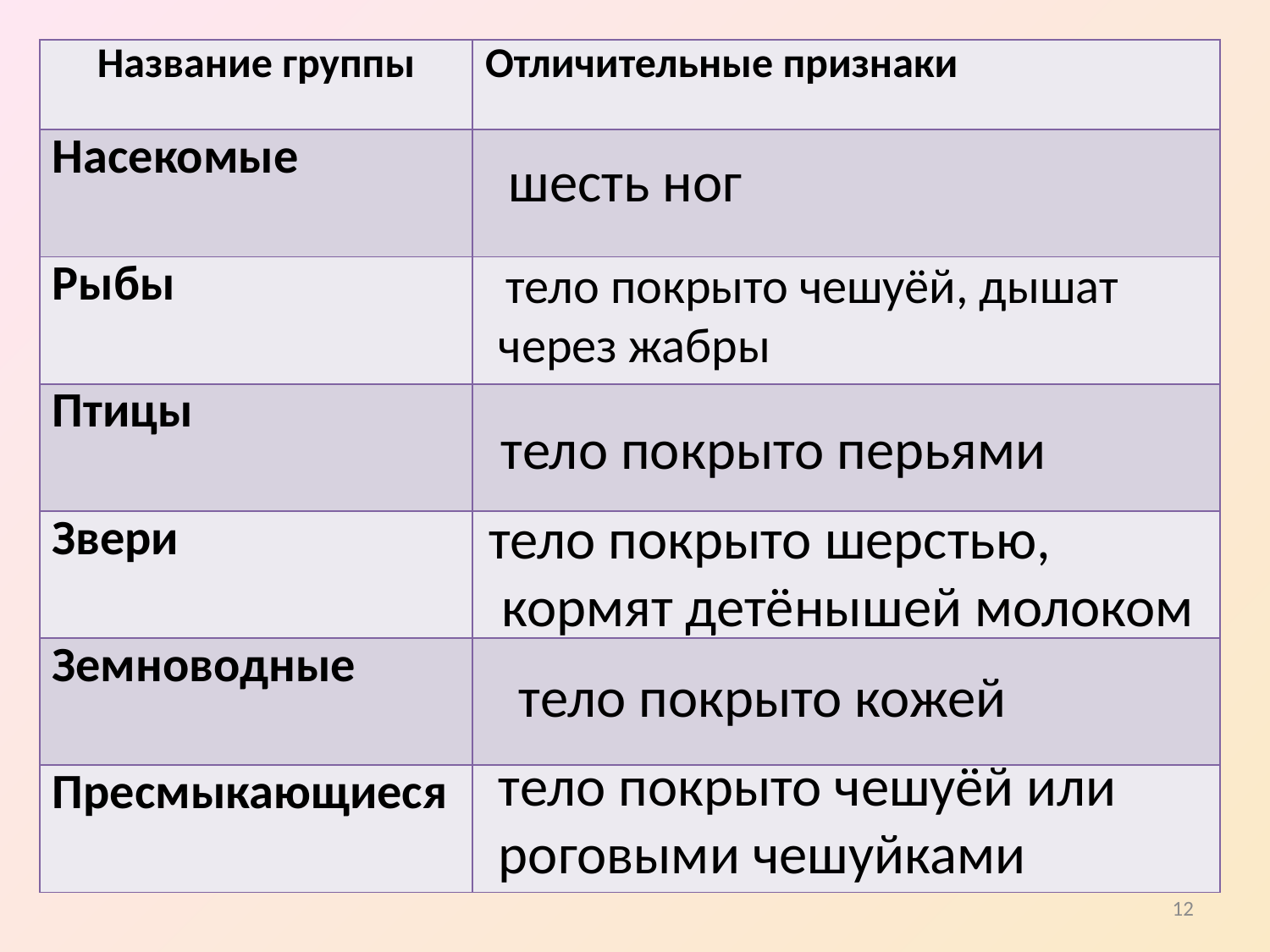

| Название группы | Отличительные признаки |
| --- | --- |
| Насекомые |  |
| Рыбы |  |
| Птицы |  |
| Звери |  |
| Земноводные |  |
| Пресмыкающиеся |  |
шесть ног

 тело покрыто чешуёй, дышат через жабры
тело покрыто перьями
тело покрыто шерстью,
 кормят детёнышей молоком

тело покрыто кожей
тело покрыто чешуёй или
роговыми чешуйками

12